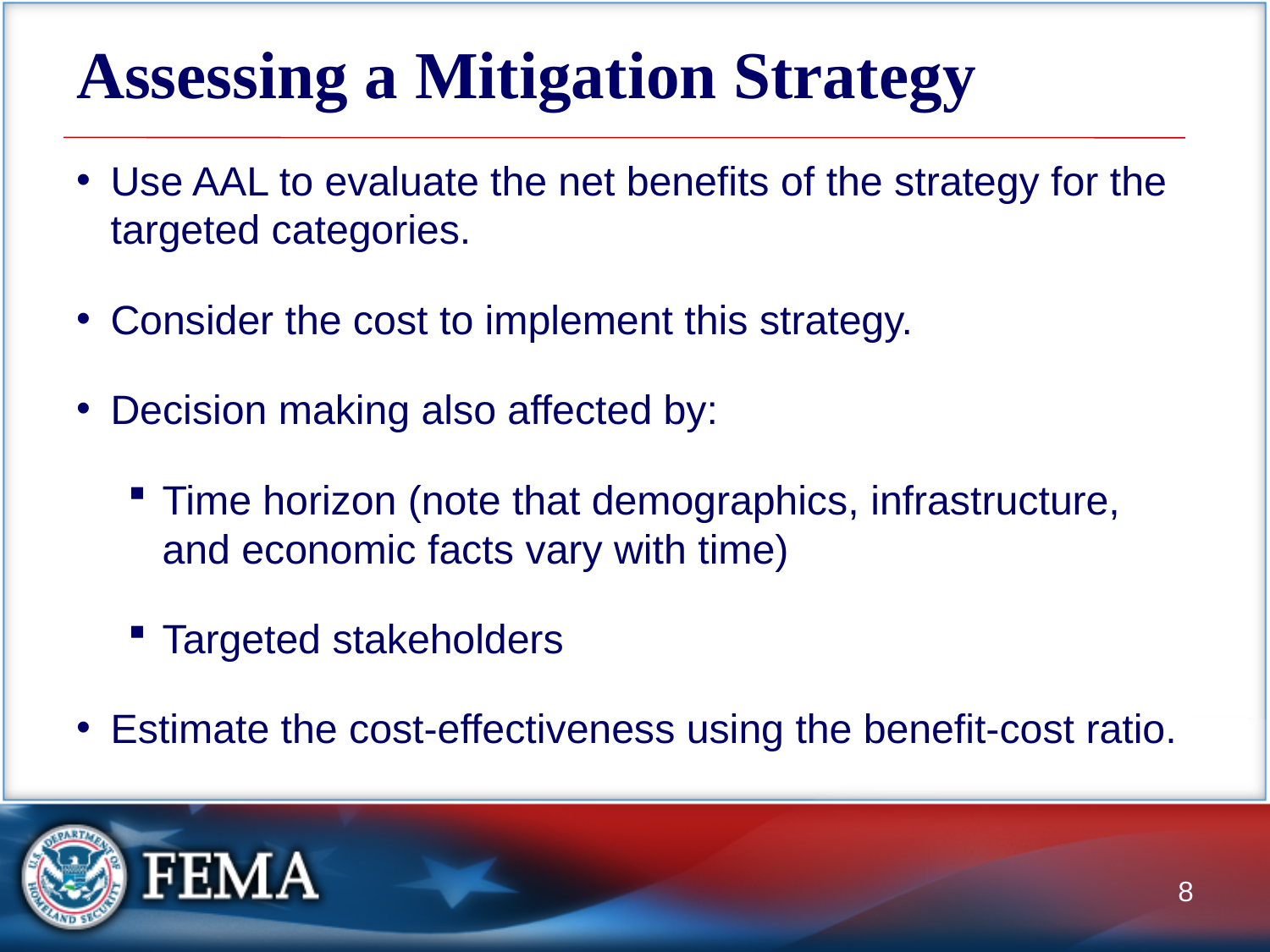

# Assessing a Mitigation Strategy
Use AAL to evaluate the net benefits of the strategy for the targeted categories.
Consider the cost to implement this strategy.
Decision making also affected by:
Time horizon (note that demographics, infrastructure, and economic facts vary with time)
Targeted stakeholders
Estimate the cost-effectiveness using the benefit-cost ratio.
8